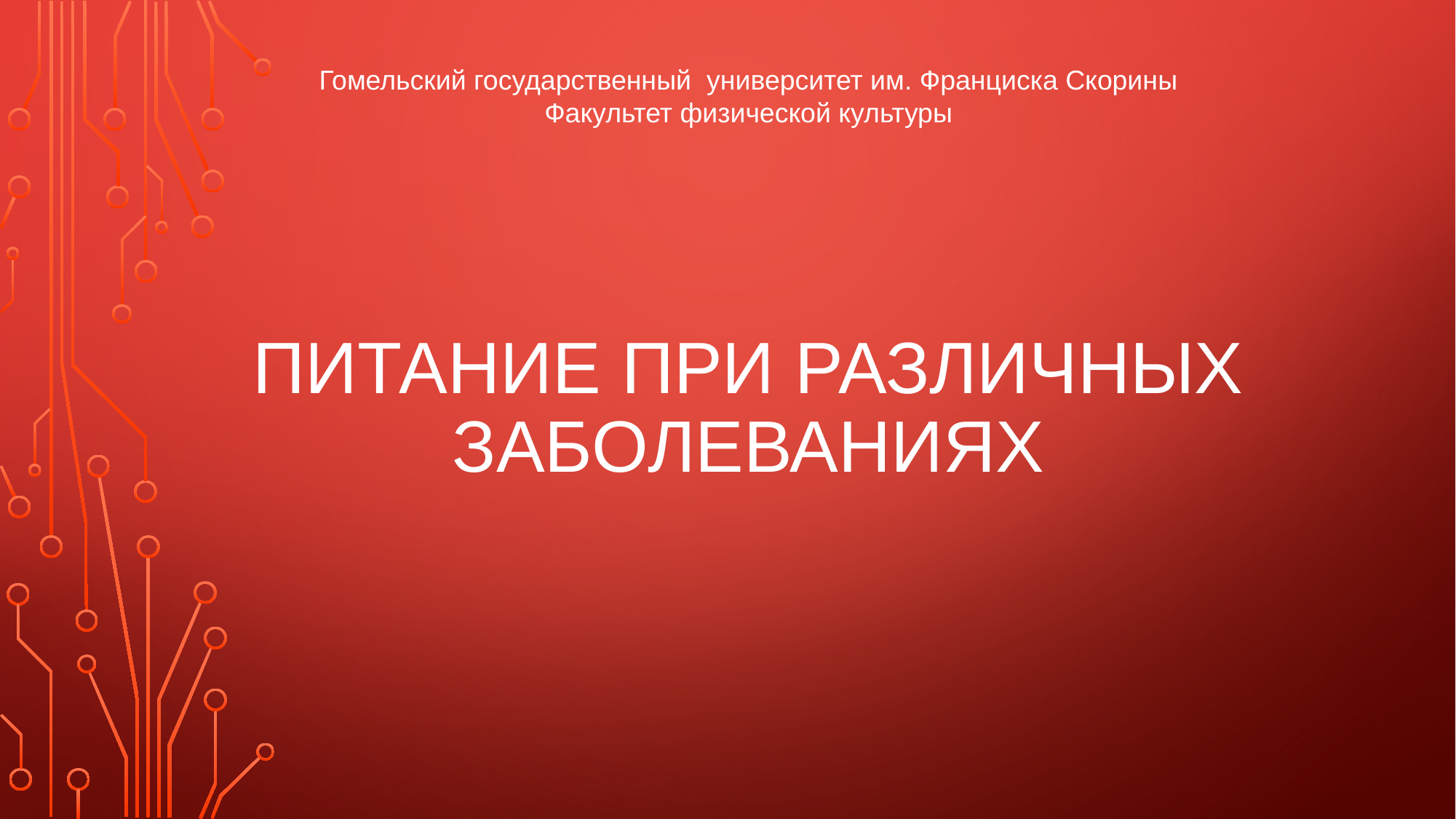

Гомельский государственный  университет им. Франциска Скорины
Факультет физической культуры
# ПИТАНИЕ ПРИ РАЗЛИЧНЫХ ЗАБОЛЕВАНИЯХ